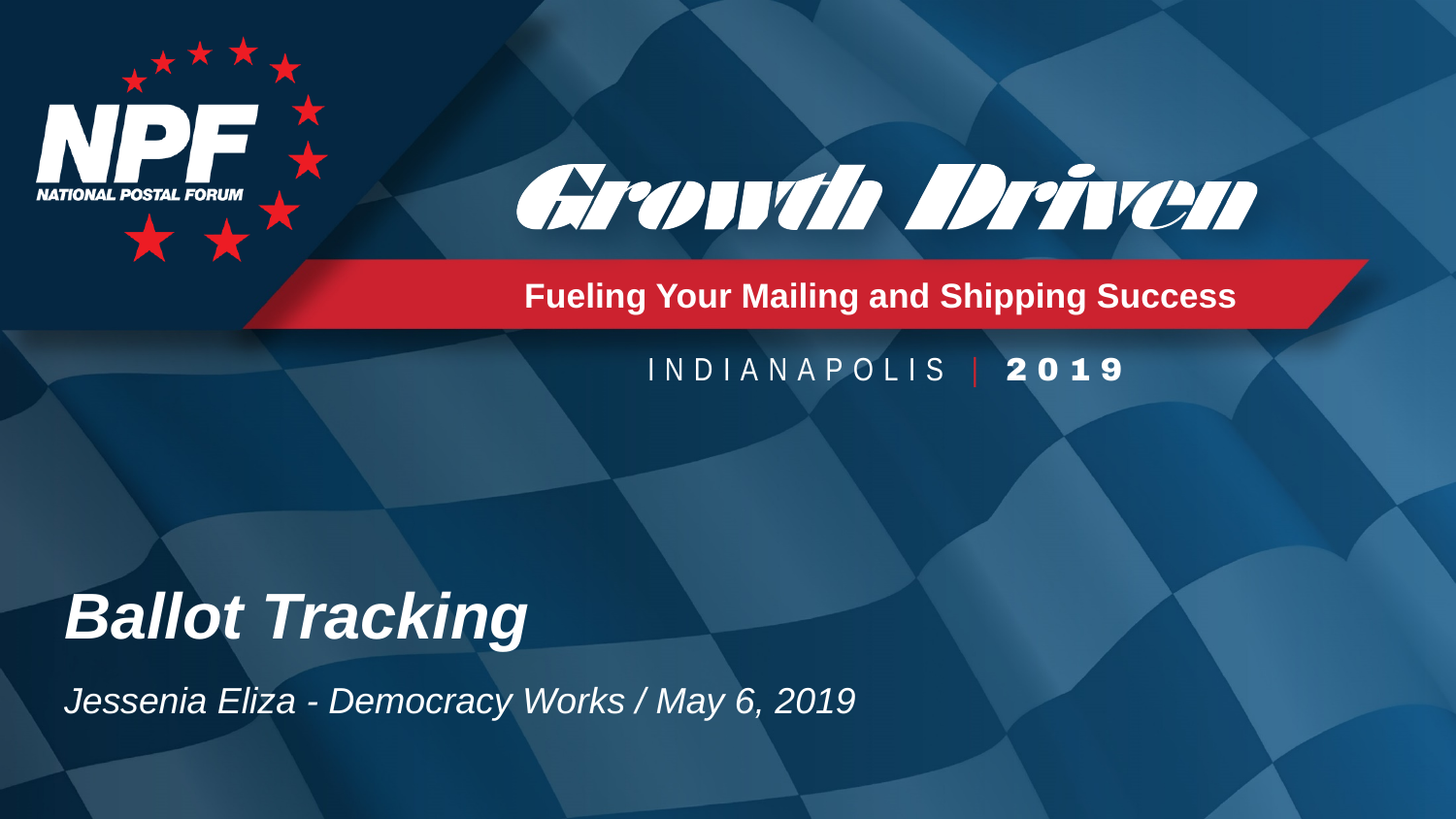

# Ballot Tracking
Jessenia Eliza - Democracy Works / May 6, 2019